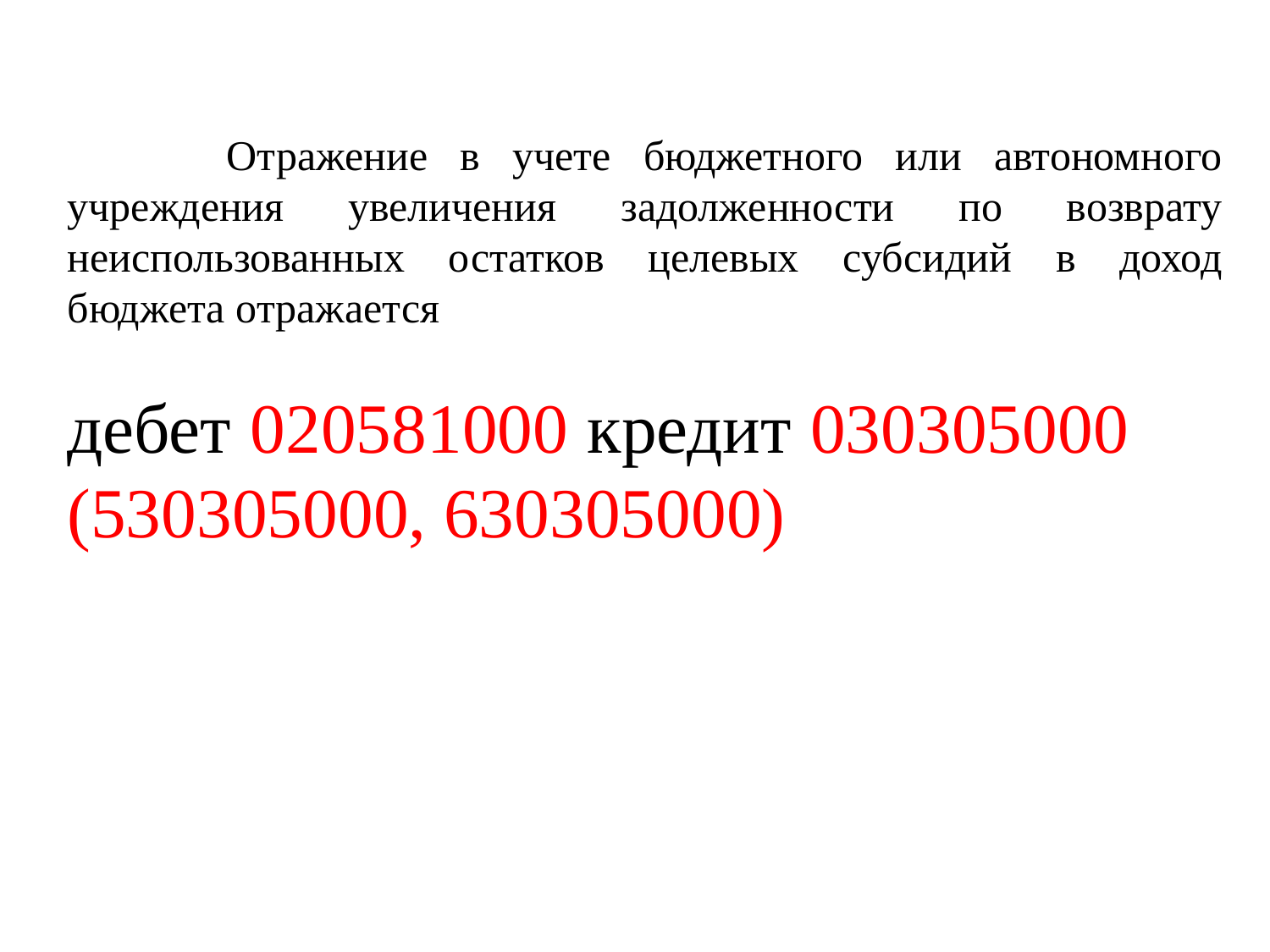

Отражение в учете бюджетного или автономного учреждения увеличения задолженности по возврату неиспользованных остатков целевых субсидий в доход бюджета отражается

дебет 020581000 кредит 030305000      (530305000, 630305000)